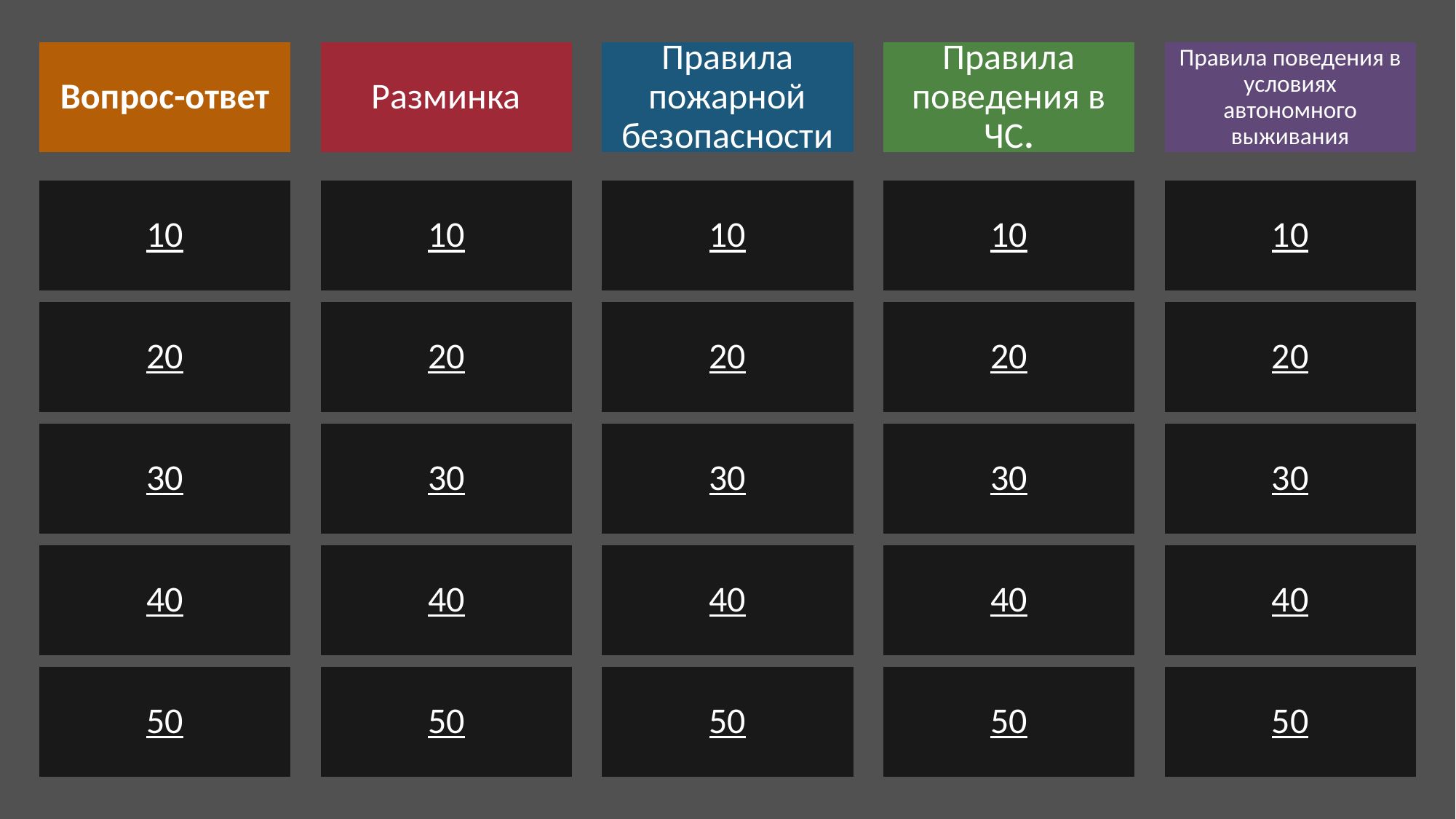

Вопрос-ответ
Разминка
Правила пожарной безопасности
Правила поведения в ЧС.
Правила поведения в условиях автономного выживания
10
10
10
10
10
20
20
20
20
20
30
30
30
30
30
40
40
40
40
40
50
50
50
50
50